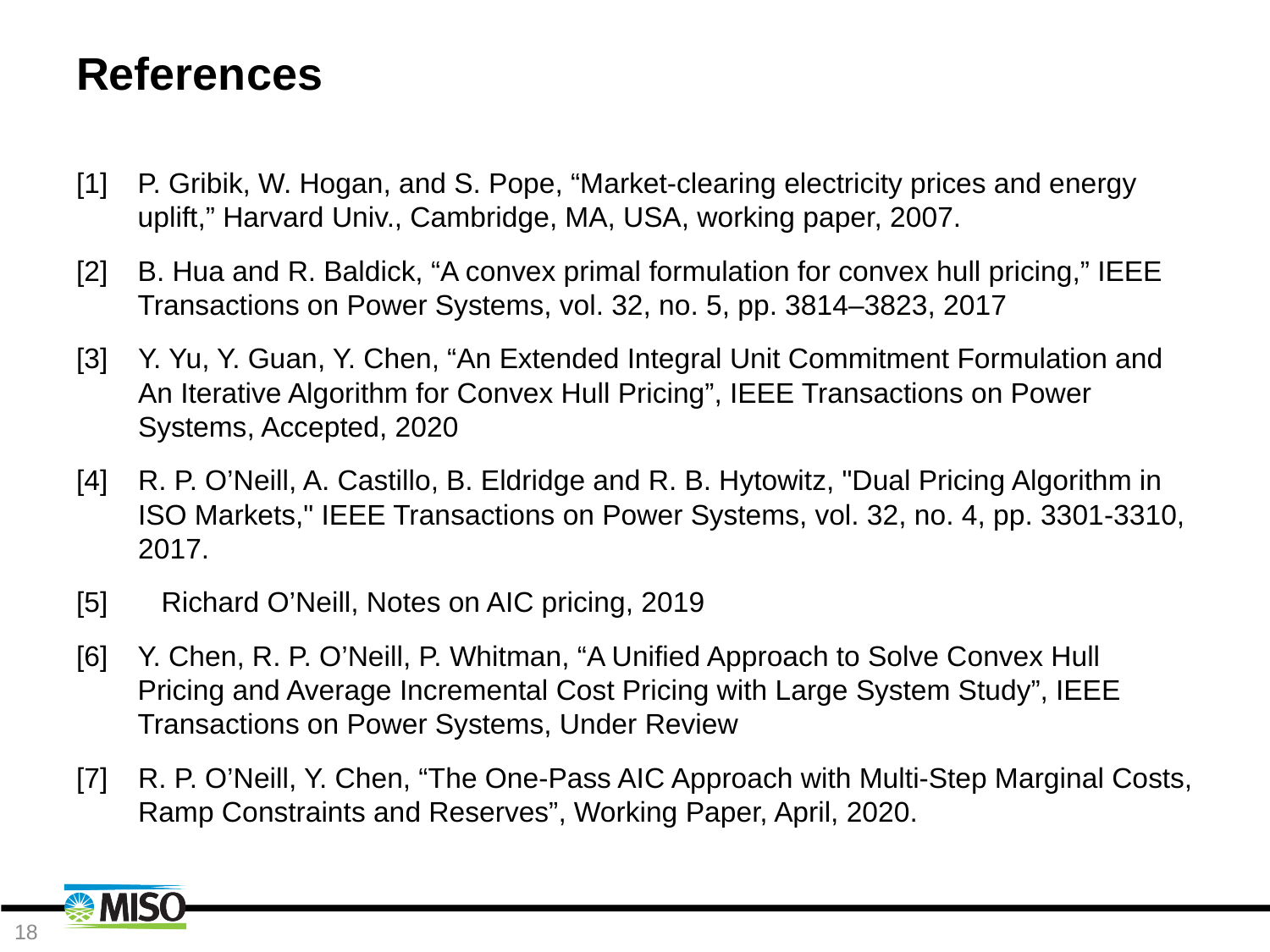

# References
[1] 	P. Gribik, W. Hogan, and S. Pope, “Market-clearing electricity prices and energy uplift,” Harvard Univ., Cambridge, MA, USA, working paper, 2007.
[2] 	B. Hua and R. Baldick, “A convex primal formulation for convex hull pricing,” IEEE Transactions on Power Systems, vol. 32, no. 5, pp. 3814–3823, 2017
[3] 	Y. Yu, Y. Guan, Y. Chen, “An Extended Integral Unit Commitment Formulation and An Iterative Algorithm for Convex Hull Pricing”, IEEE Transactions on Power Systems, Accepted, 2020
[4] 	R. P. O’Neill, A. Castillo, B. Eldridge and R. B. Hytowitz, "Dual Pricing Algorithm in ISO Markets," IEEE Transactions on Power Systems, vol. 32, no. 4, pp. 3301-3310, 2017.
[5] 	Richard O’Neill, Notes on AIC pricing, 2019
[6] 	Y. Chen, R. P. O’Neill, P. Whitman, “A Unified Approach to Solve Convex Hull Pricing and Average Incremental Cost Pricing with Large System Study”, IEEE Transactions on Power Systems, Under Review
[7] 	R. P. O’Neill, Y. Chen, “The One-Pass AIC Approach with Multi-Step Marginal Costs, Ramp Constraints and Reserves”, Working Paper, April, 2020.

18